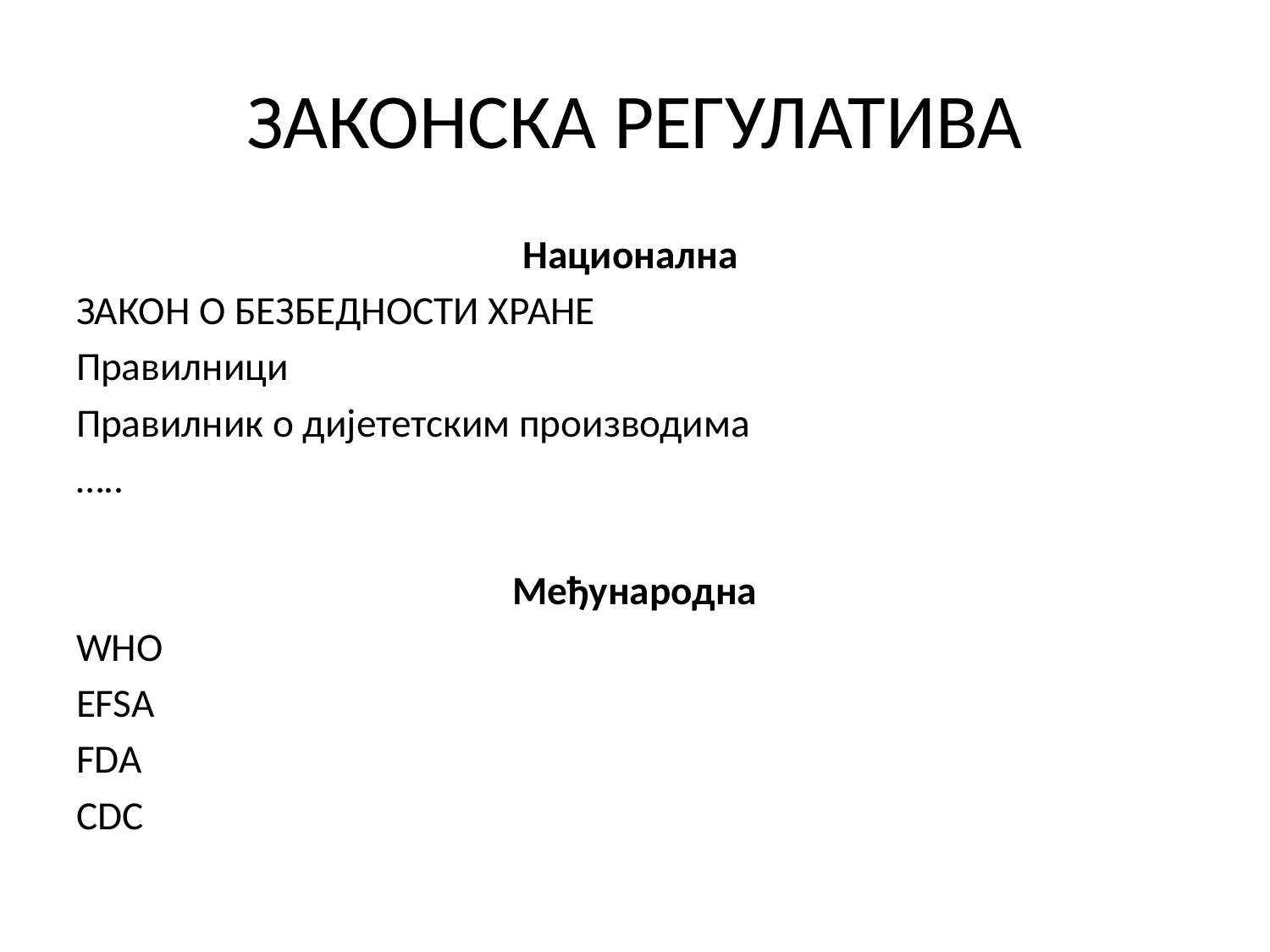

# ЗАКОНСКА РЕГУЛАТИВА
Национална
ЗАКОН О БЕЗБЕДНОСТИ ХРАНЕ
Правилници
Правилник о дијететским производима
…..

Међународна
WHO
EFSA
FDA
CDC